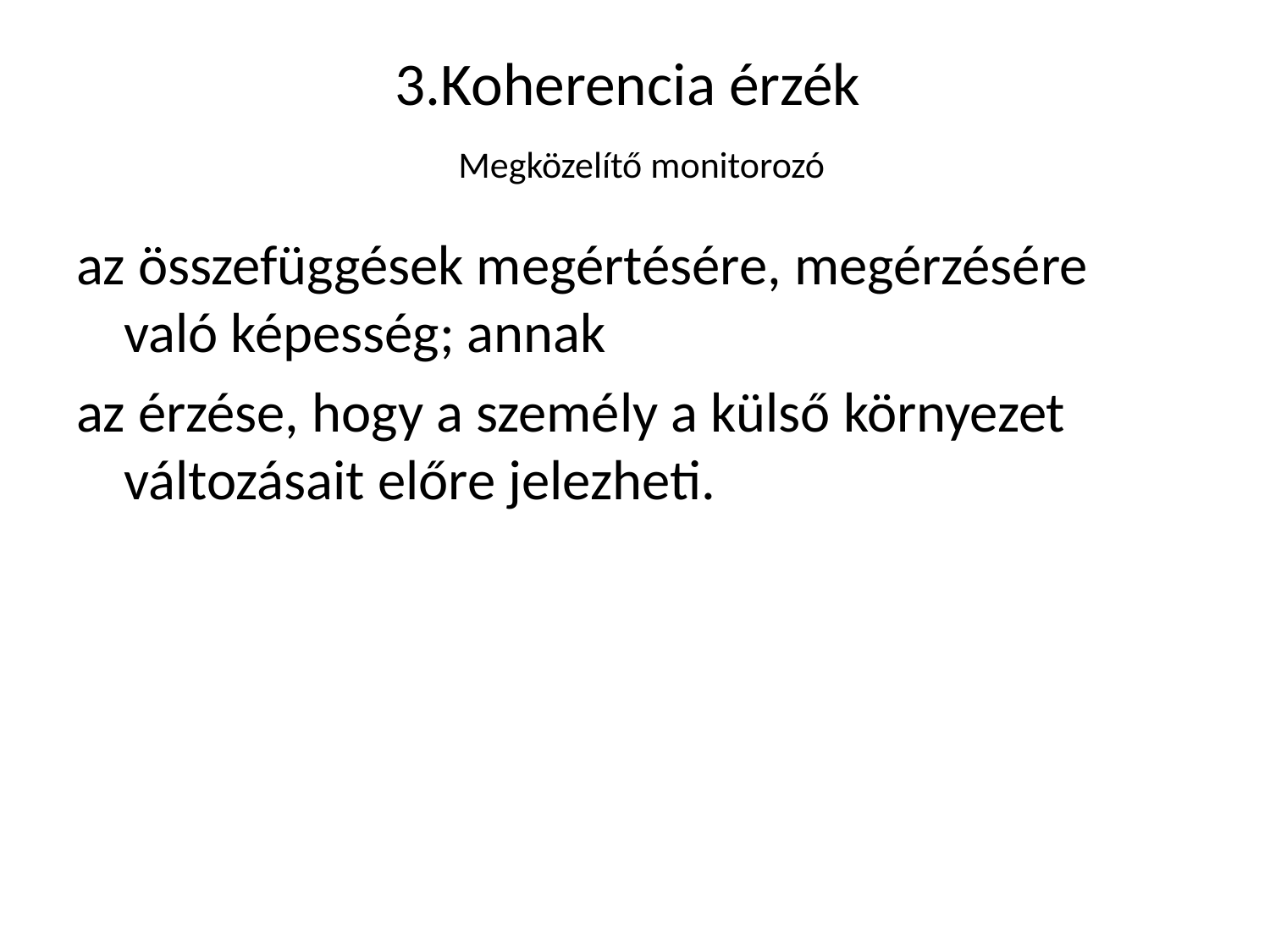

# 3.Koherencia érzék Megközelítő monitorozó
az összefüggések megértésére, megérzésére való képesség; annak
az érzése, hogy a személy a külső környezet változásait előre jelezheti.